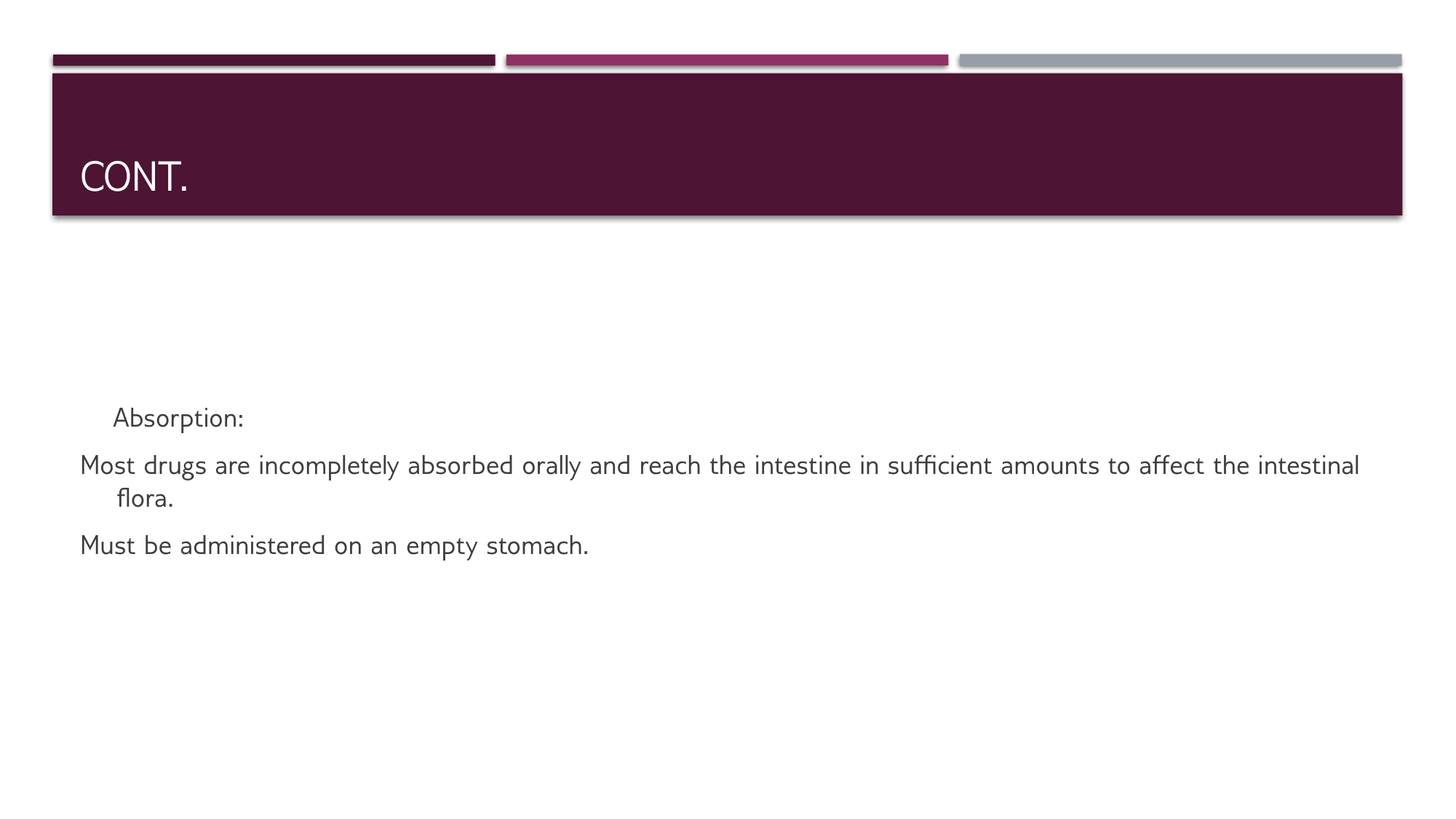

# Cont.

    Absorption:
Most drugs are incompletely absorbed orally and reach the intestine in sufficient amounts to affect the intestinal flora.
Must be administered on an empty stomach.